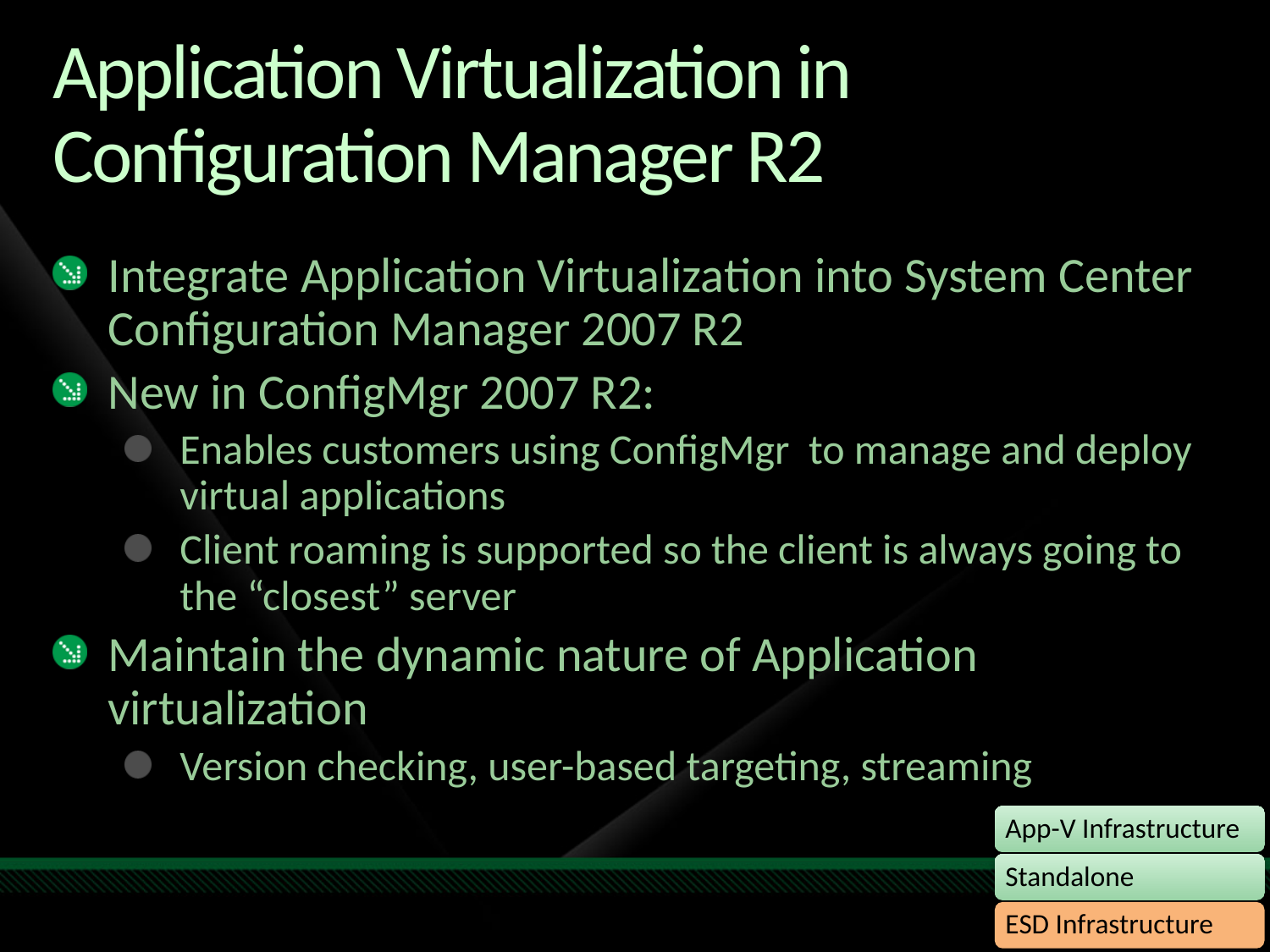

# Application Virtualization in Configuration Manager R2
Integrate Application Virtualization into System Center Configuration Manager 2007 R2
New in ConfigMgr 2007 R2:
Enables customers using ConfigMgr  to manage and deploy virtual applications
Client roaming is supported so the client is always going to the “closest” server
Maintain the dynamic nature of Application virtualization
Version checking, user-based targeting, streaming
App-V Infrastructure
Standalone
ESD Infrastructure